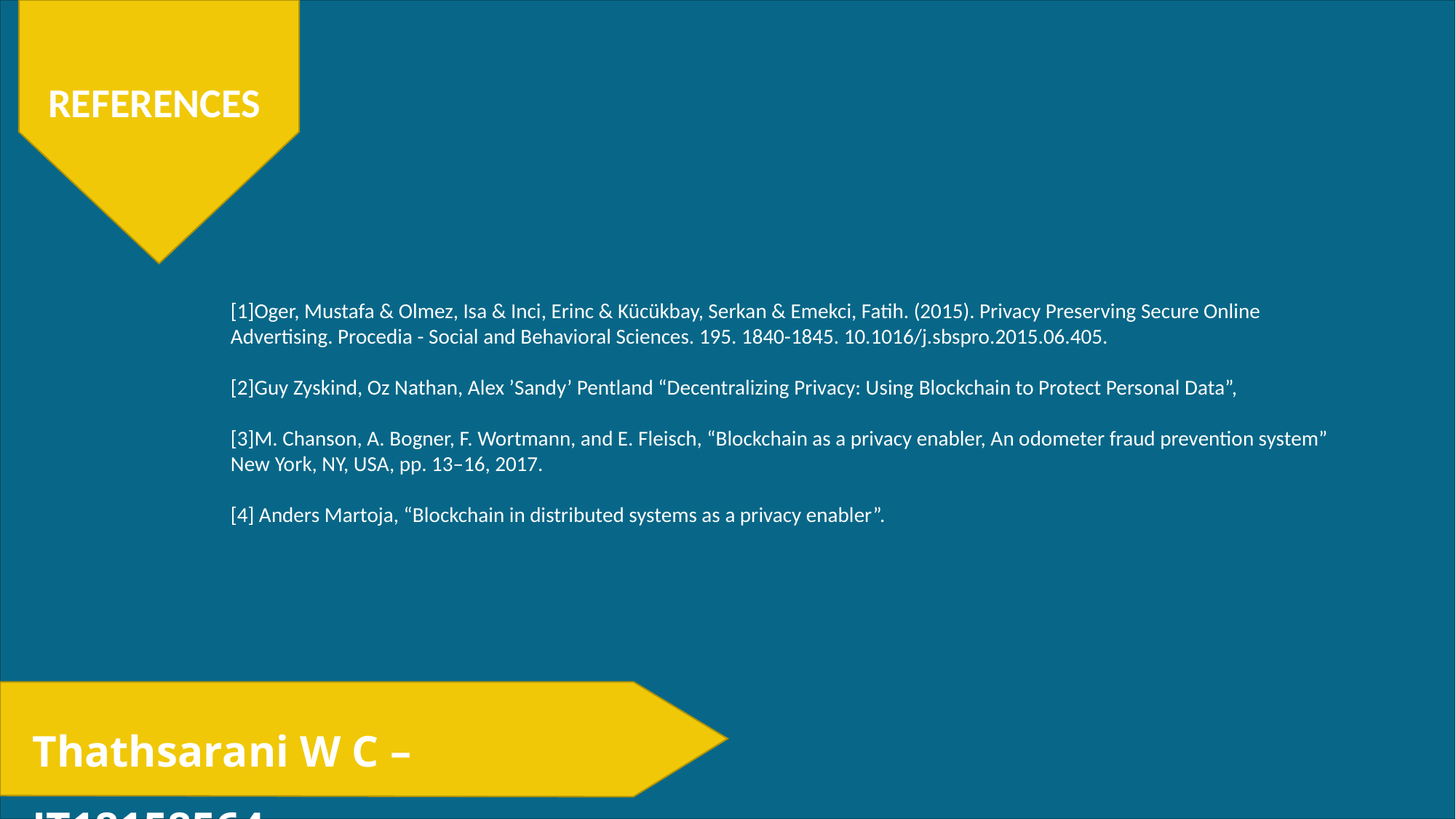

REFERENCES
[1]Oger, Mustafa & Olmez, Isa & Inci, Erinc & Kücükbay, Serkan & Emekci, Fatih. (2015). Privacy Preserving Secure Online Advertising. Procedia - Social and Behavioral Sciences. 195. 1840-1845. 10.1016/j.sbspro.2015.06.405.

[2]Guy Zyskind, Oz Nathan, Alex ’Sandy’ Pentland “Decentralizing Privacy: Using Blockchain to Protect Personal Data”,

[3]M. Chanson, A. Bogner, F. Wortmann, and E. Fleisch, “Blockchain as a privacy enabler, An odometer fraud prevention system” New York, NY, USA, pp. 13–16, 2017.

[4] Anders Martoja, “Blockchain in distributed systems as a privacy enabler”.

Thathsarani W C – IT18158564